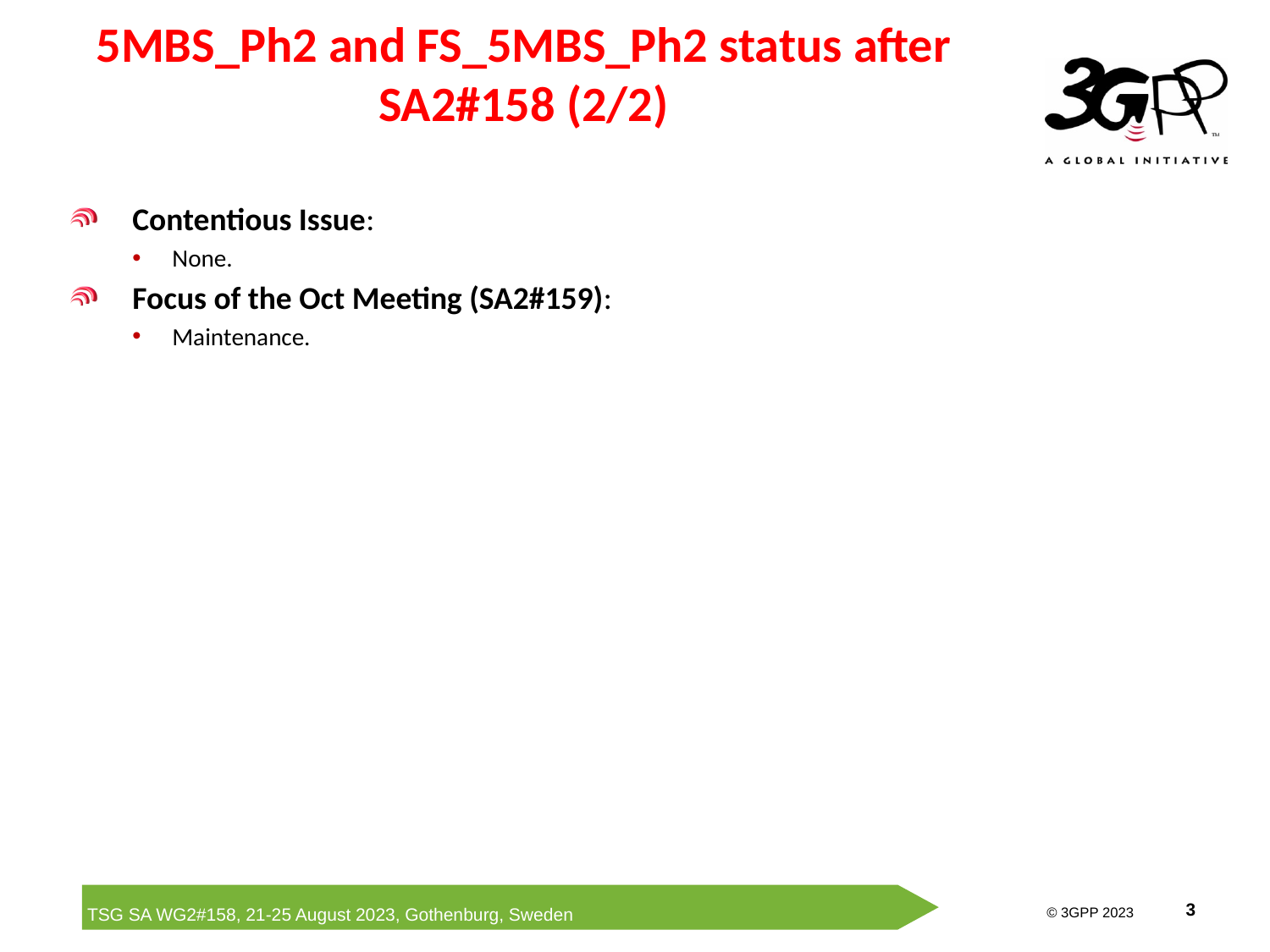

# 5MBS_Ph2 and FS_5MBS_Ph2 status after SA2#158 (2/2)
Contentious Issue:
None.
Focus of the Oct Meeting (SA2#159):
Maintenance.